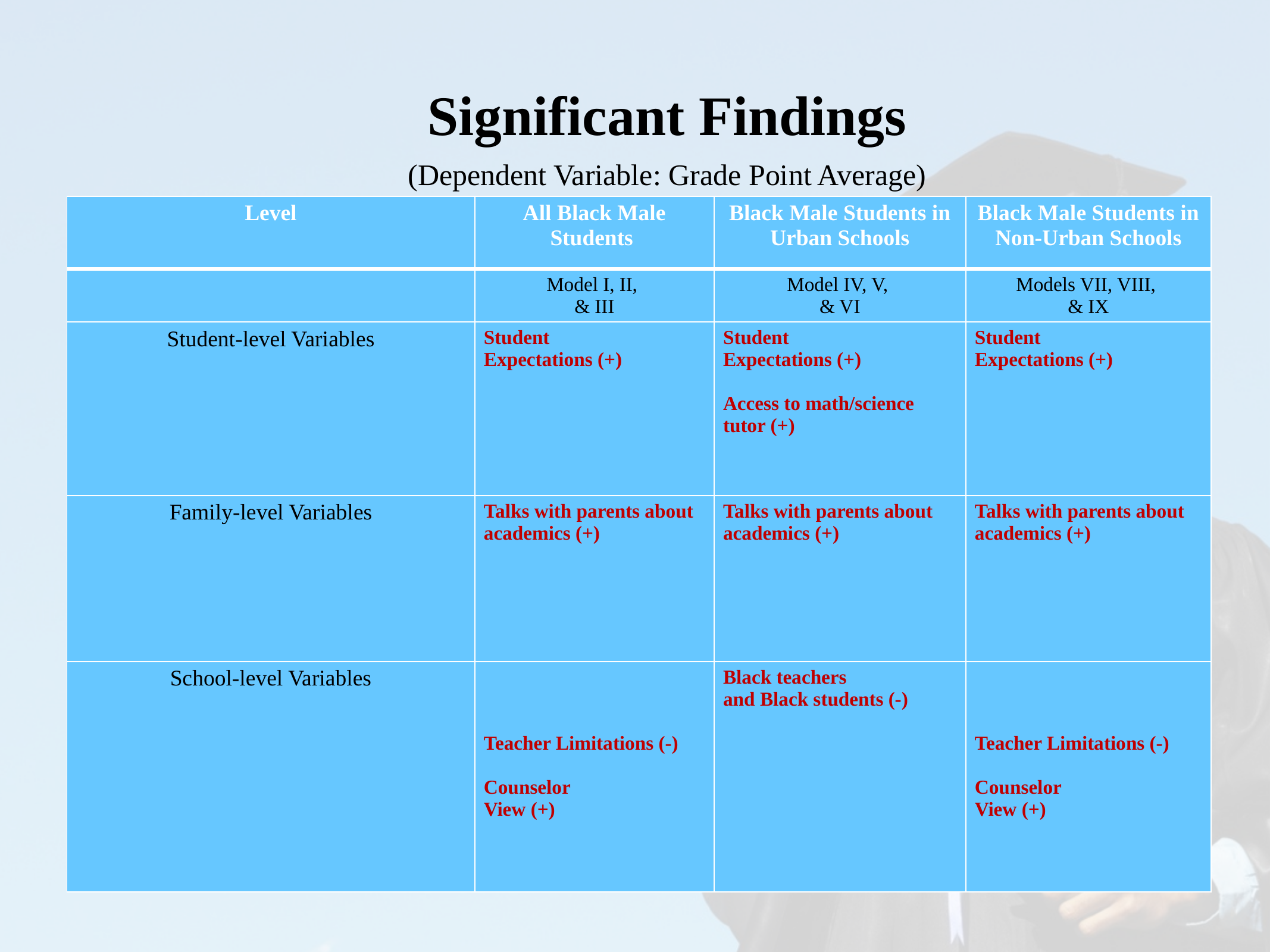

Significant Findings
(Dependent Variable: Grade Point Average)
| Level | All Black Male Students | Black Male Students in Urban Schools | Black Male Students in Non-Urban Schools |
| --- | --- | --- | --- |
|  | Model I, II, & III | Model IV, V, & VI | Models VII, VIII, & IX |
| Student-level Variables | Student Expectations (+) | Student Expectations (+) Access to math/science tutor (+) | Student Expectations (+) |
| Family-level Variables | Talks with parents about academics (+) | Talks with parents about academics (+) | Talks with parents about academics (+) |
| School-level Variables | Teacher Limitations (-) Counselor View (+) | Black teachers and Black students (-) | Teacher Limitations (-) Counselor View (+) |